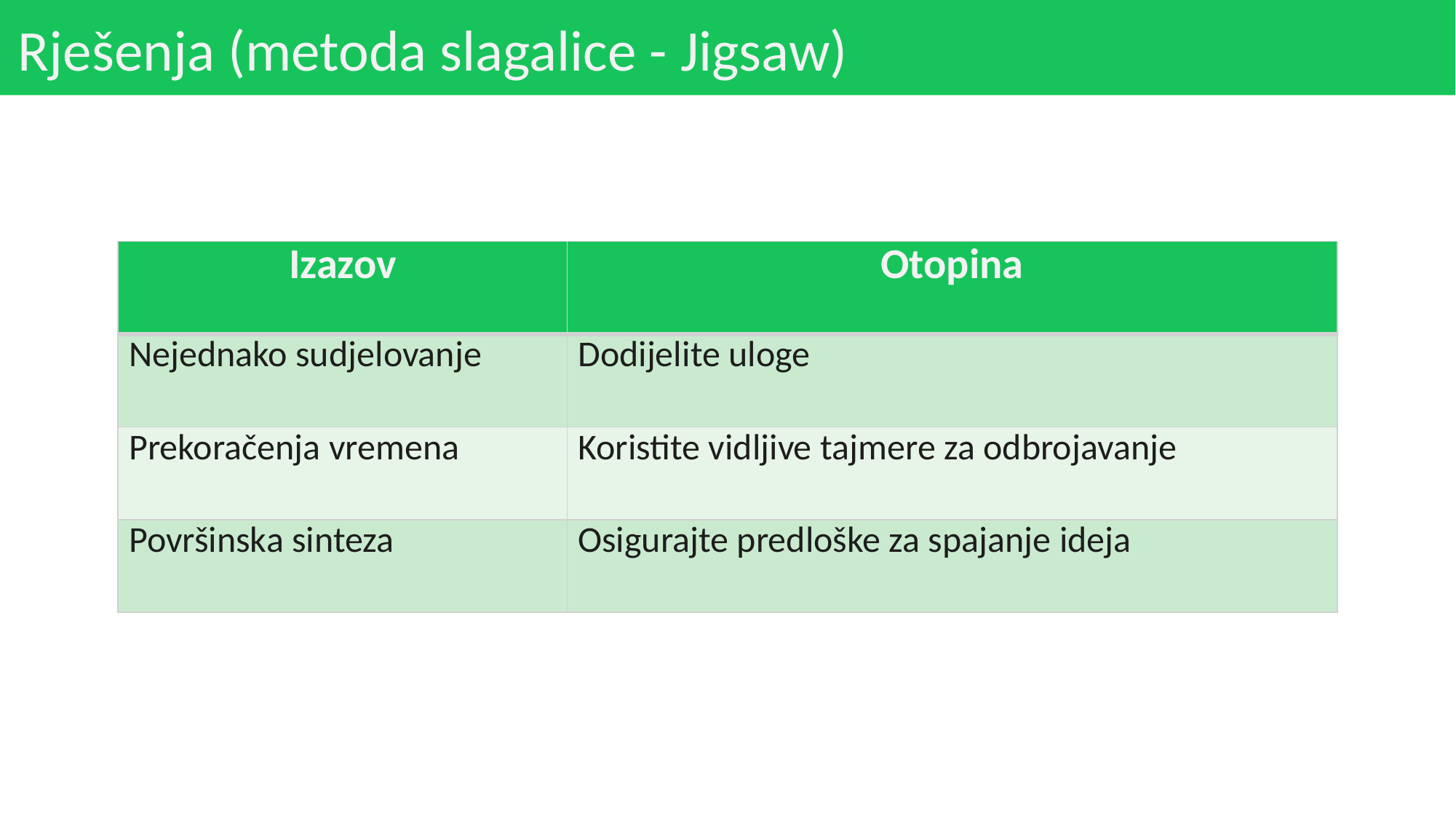

# Rješenja (metoda slagalice - Jigsaw)
| Izazov | Otopina |
| --- | --- |
| Nejednako sudjelovanje | Dodijelite uloge |
| Prekoračenja vremena | Koristite vidljive tajmere za odbrojavanje |
| Površinska sinteza | Osigurajte predloške za spajanje ideja |